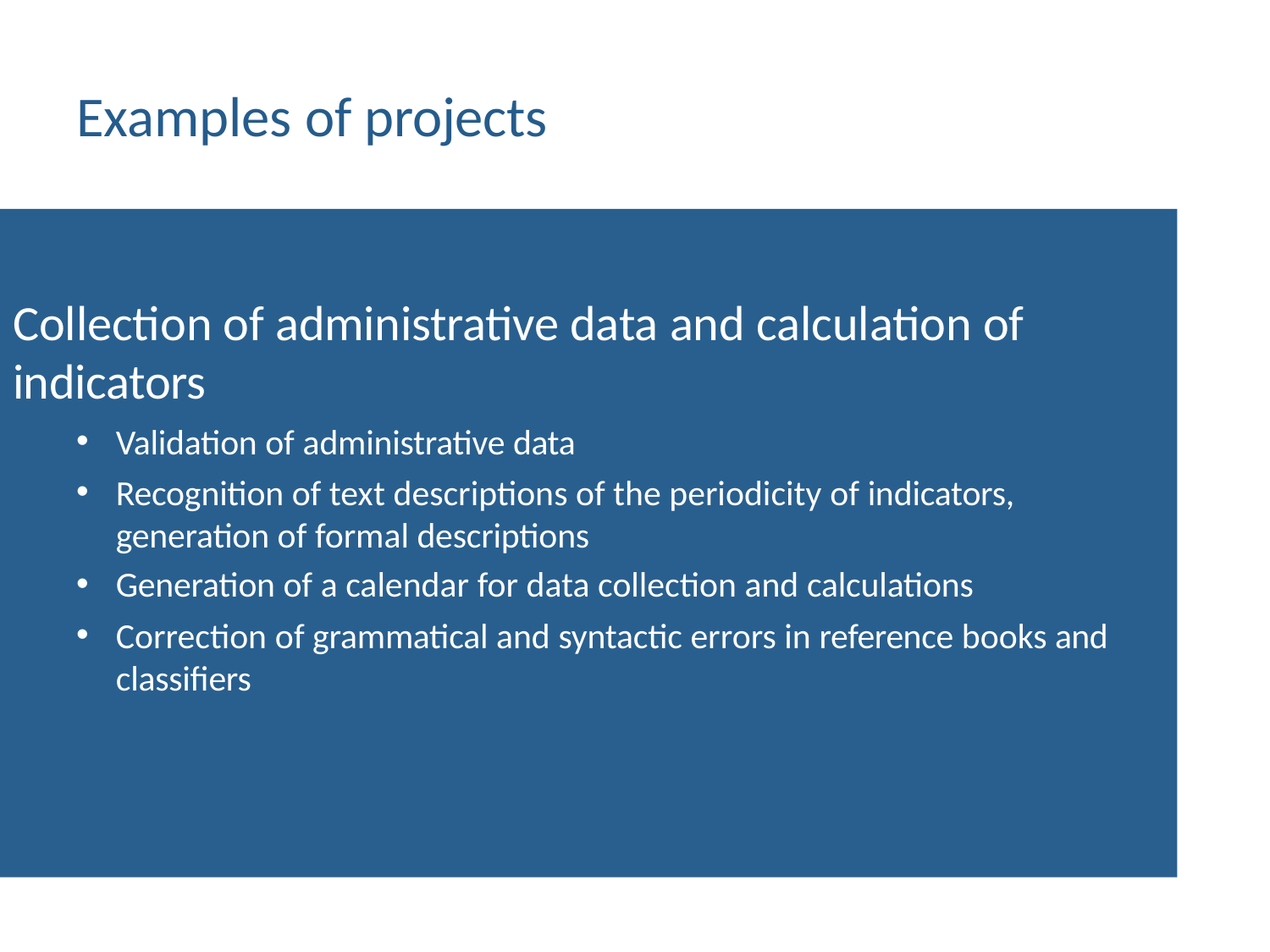

# Examples of projects

Collection of administrative data and calculation of indicators
Validation of administrative data
Recognition of text descriptions of the periodicity of indicators, generation of formal descriptions
Generation of a calendar for data collection and calculations
Correction of grammatical and syntactic errors in reference books and classifiers